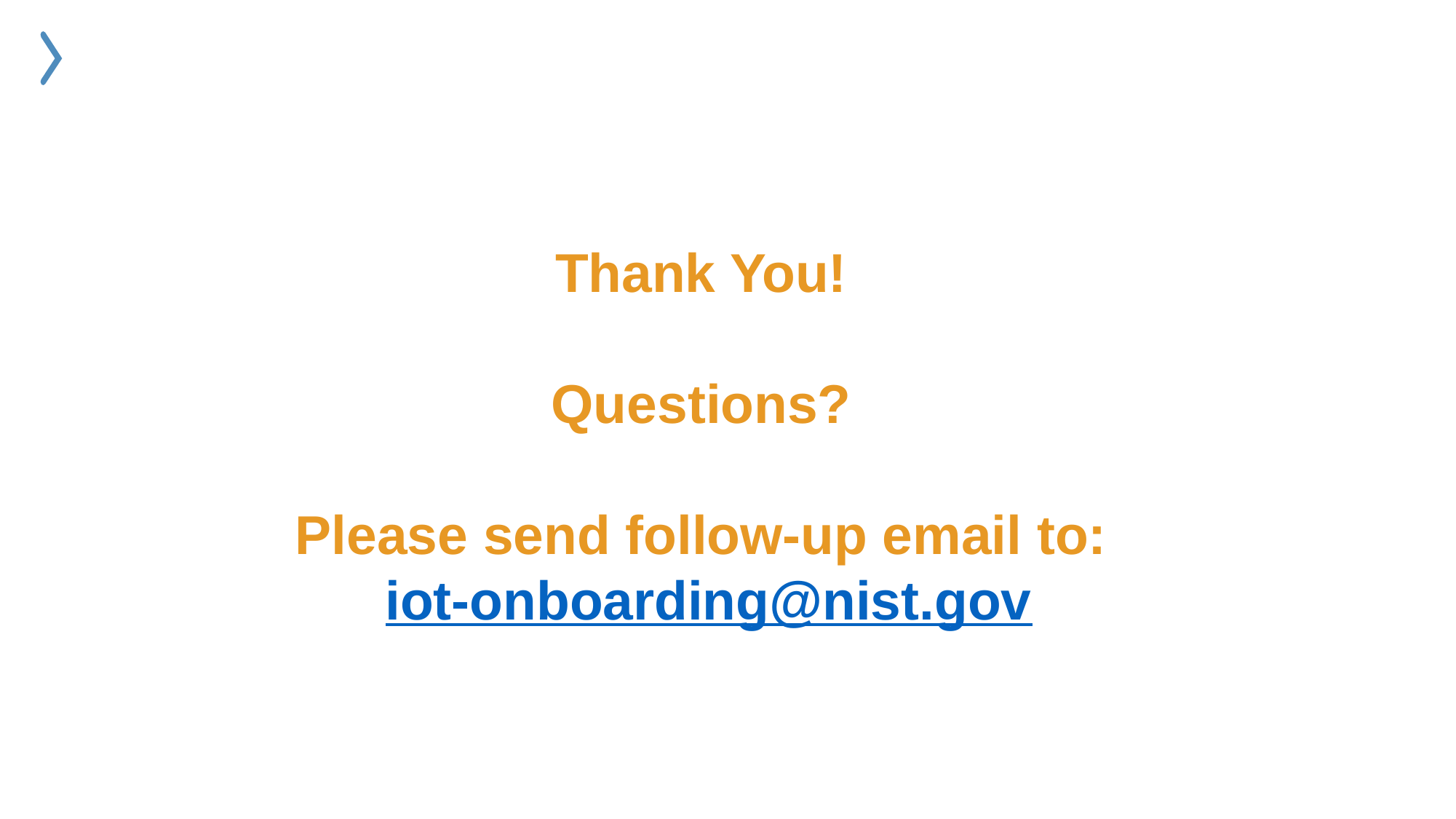

# Thank You! Questions? Please send follow-up email to: iot-onboarding@nist.gov